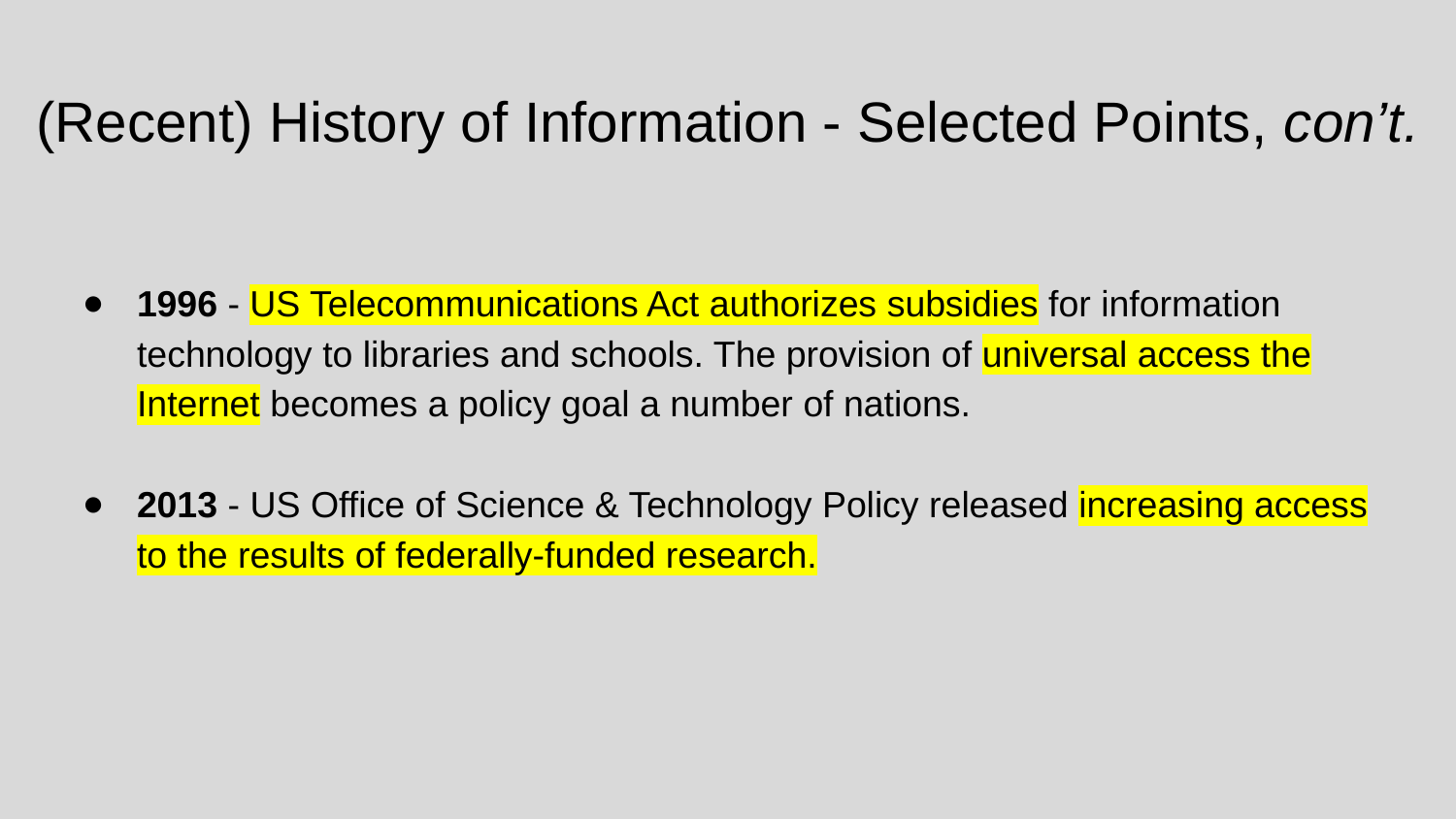

# (Recent) History of Information - Selected Points, con’t.

1996 - US Telecommunications Act authorizes subsidies for information technology to libraries and schools. The provision of universal access the Internet becomes a policy goal a number of nations.
2013 - US Office of Science & Technology Policy released increasing access to the results of federally-funded research.